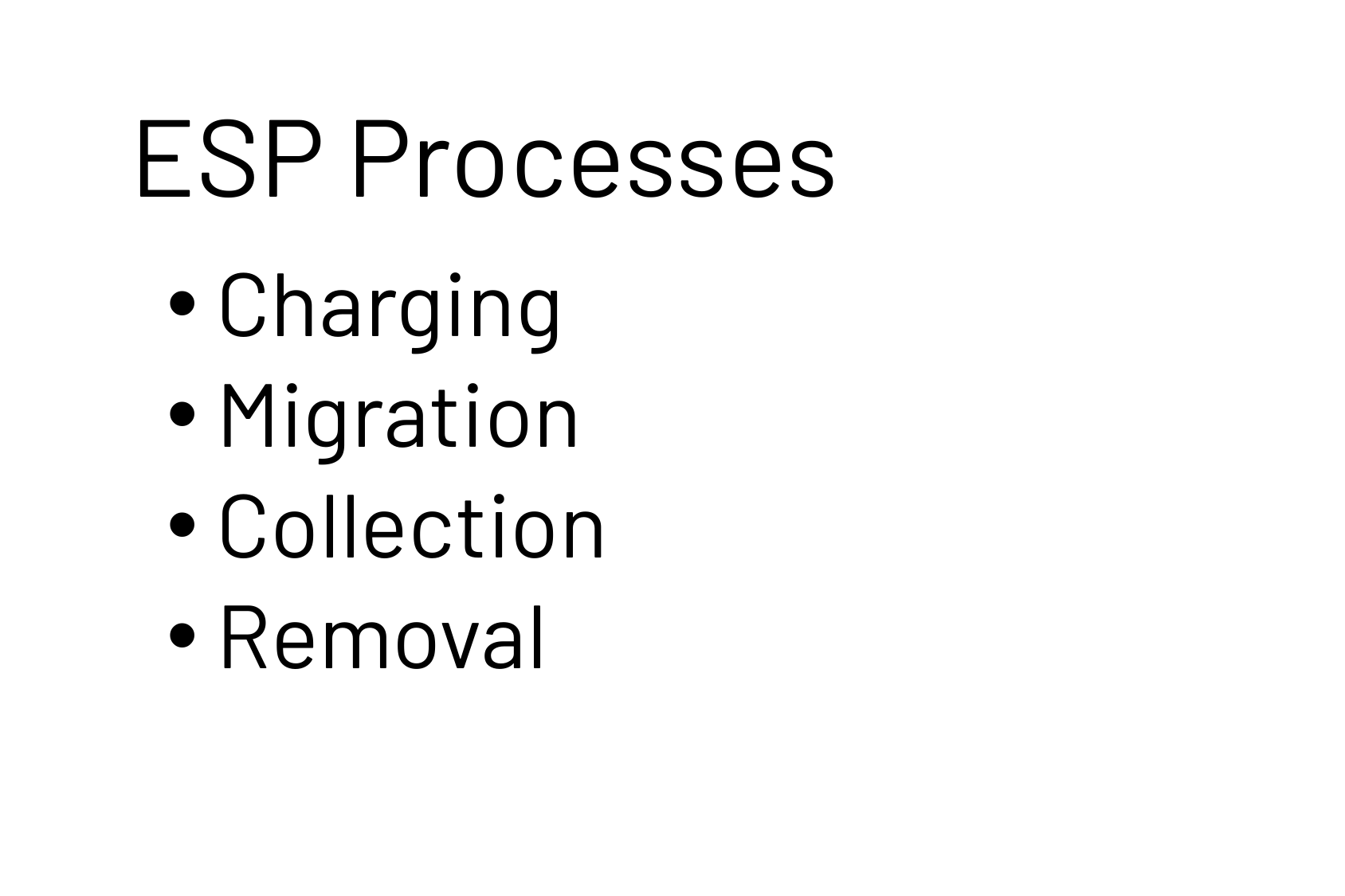

# ESP Processes
 Charging
 Migration
 Collection
 Removal